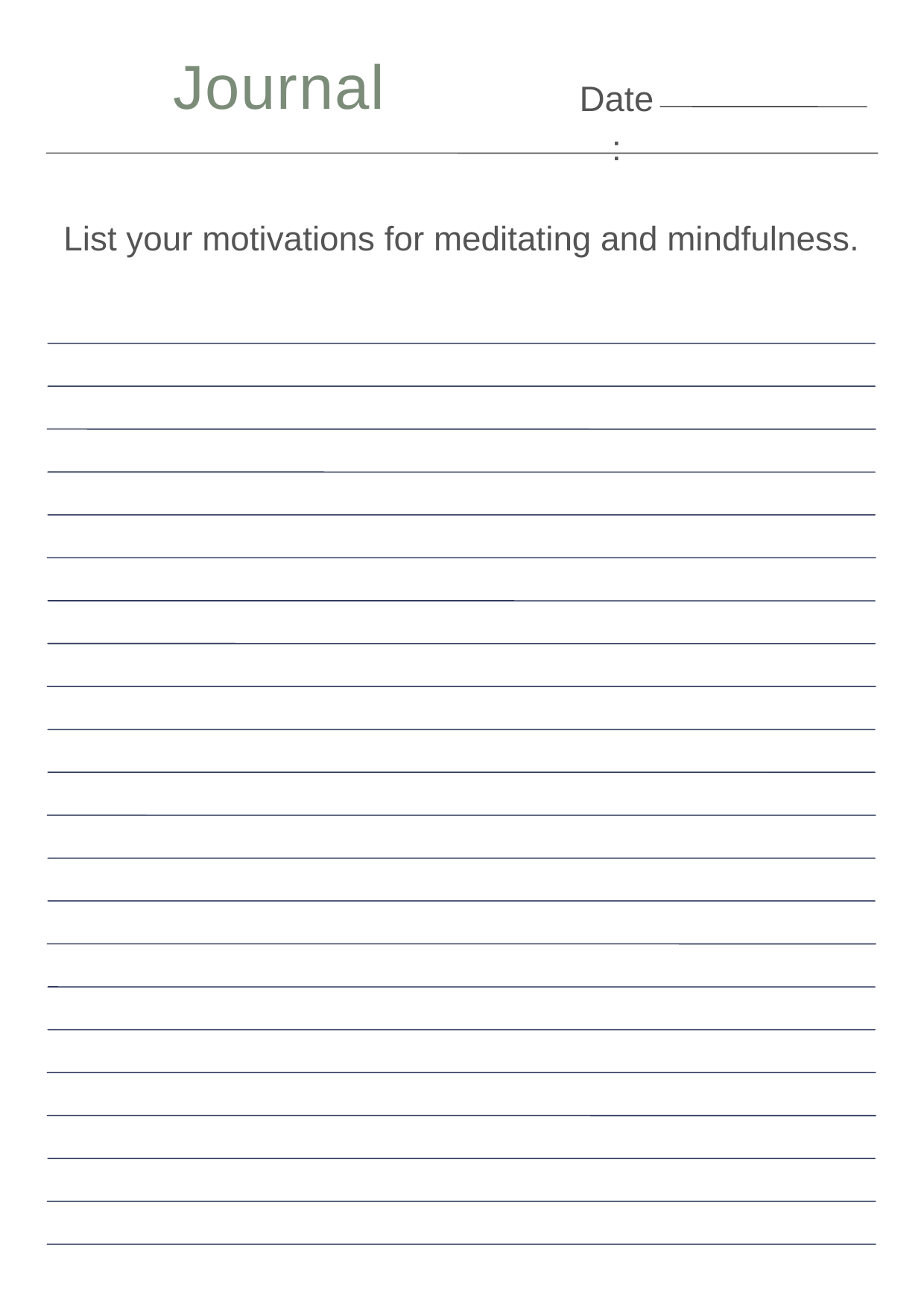

Journal
Date:

List your motivations for meditating and mindfulness.